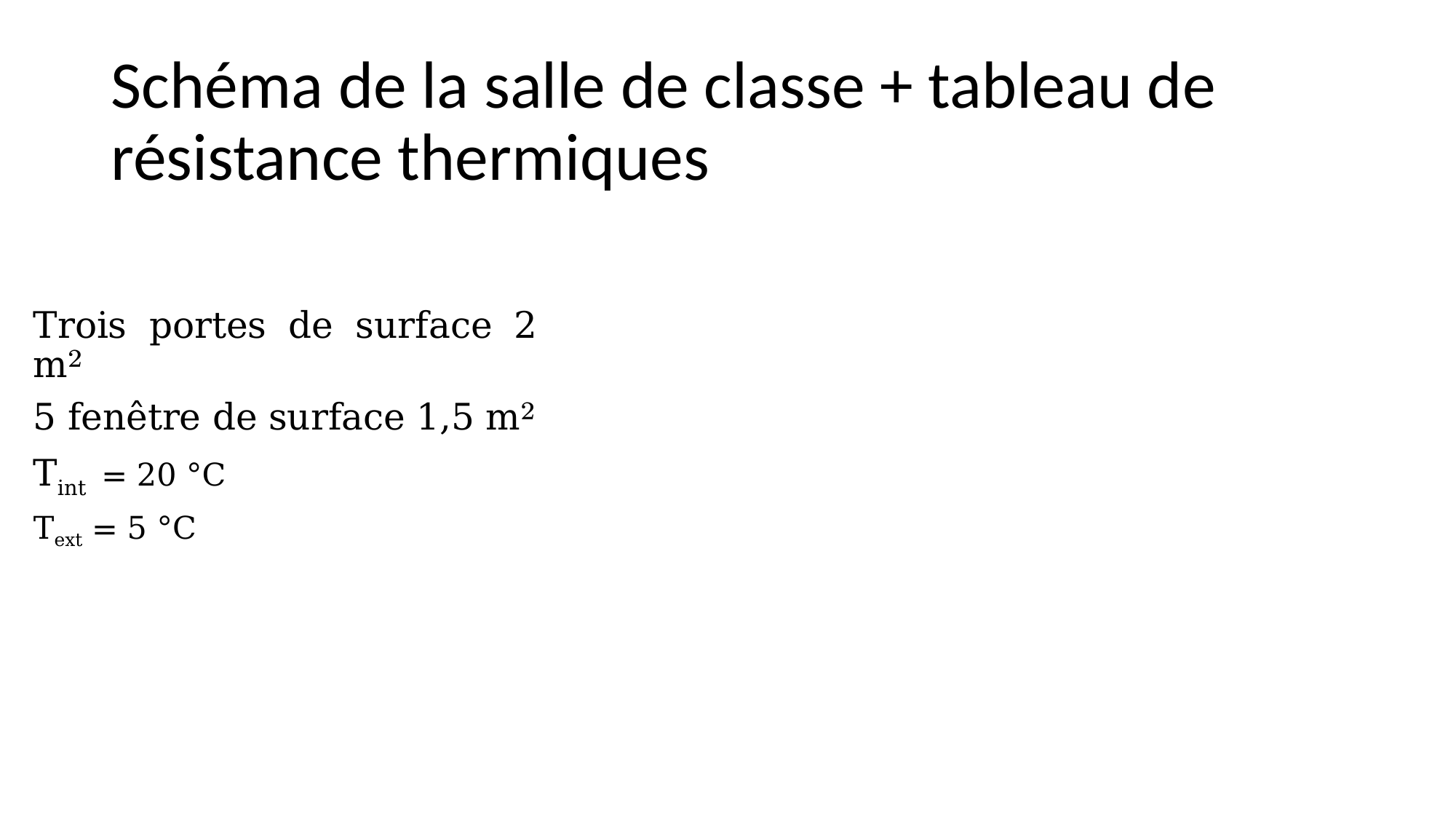

# Schéma de la salle de classe + tableau de résistance thermiques
Trois portes de surface 2 m²
5 fenêtre de surface 1,5 m²
Tint  = 20 °C
Text = 5 °C